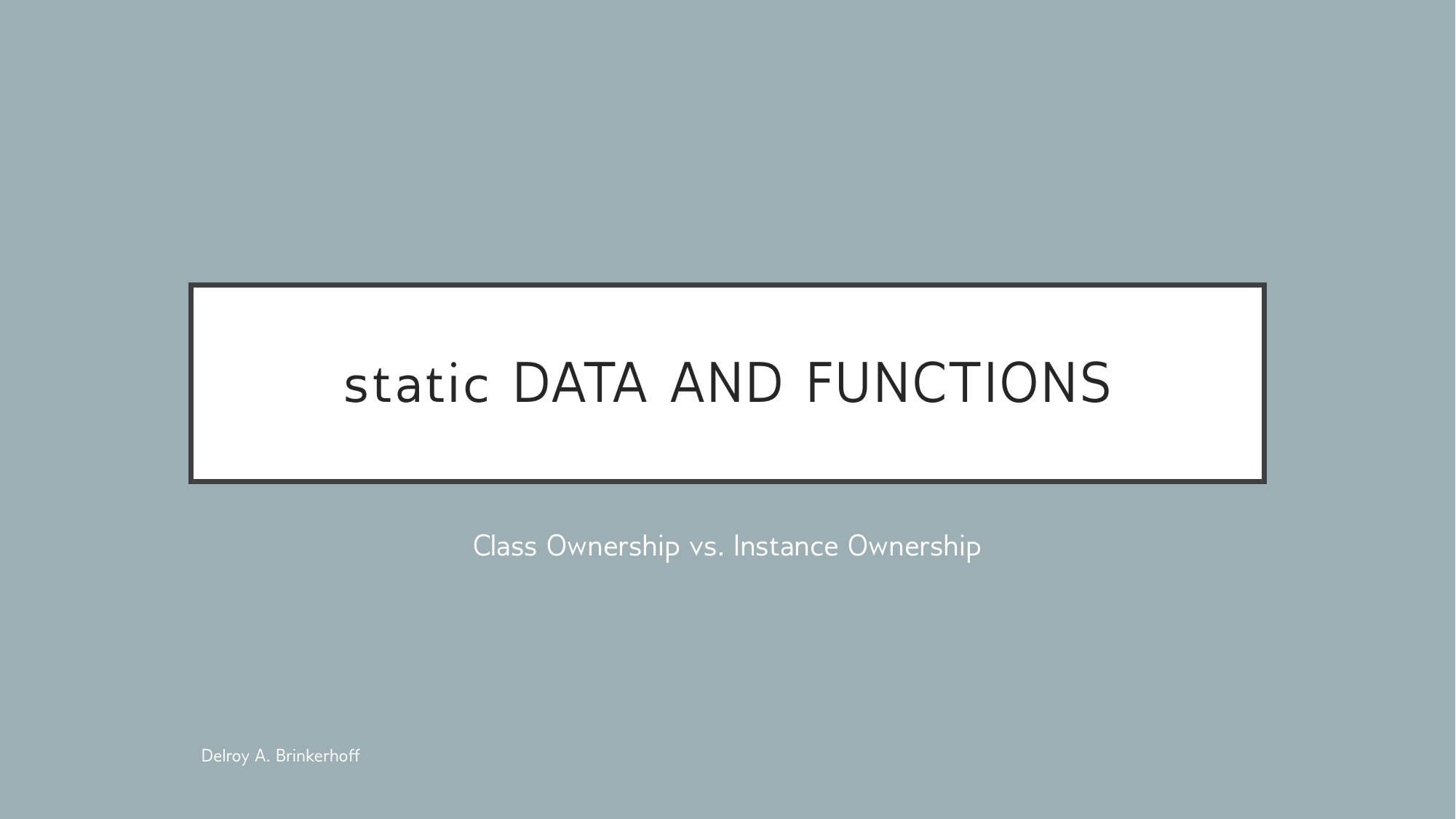

# static Data And Functions
Class Ownership vs. Instance Ownership
Delroy A. Brinkerhoff